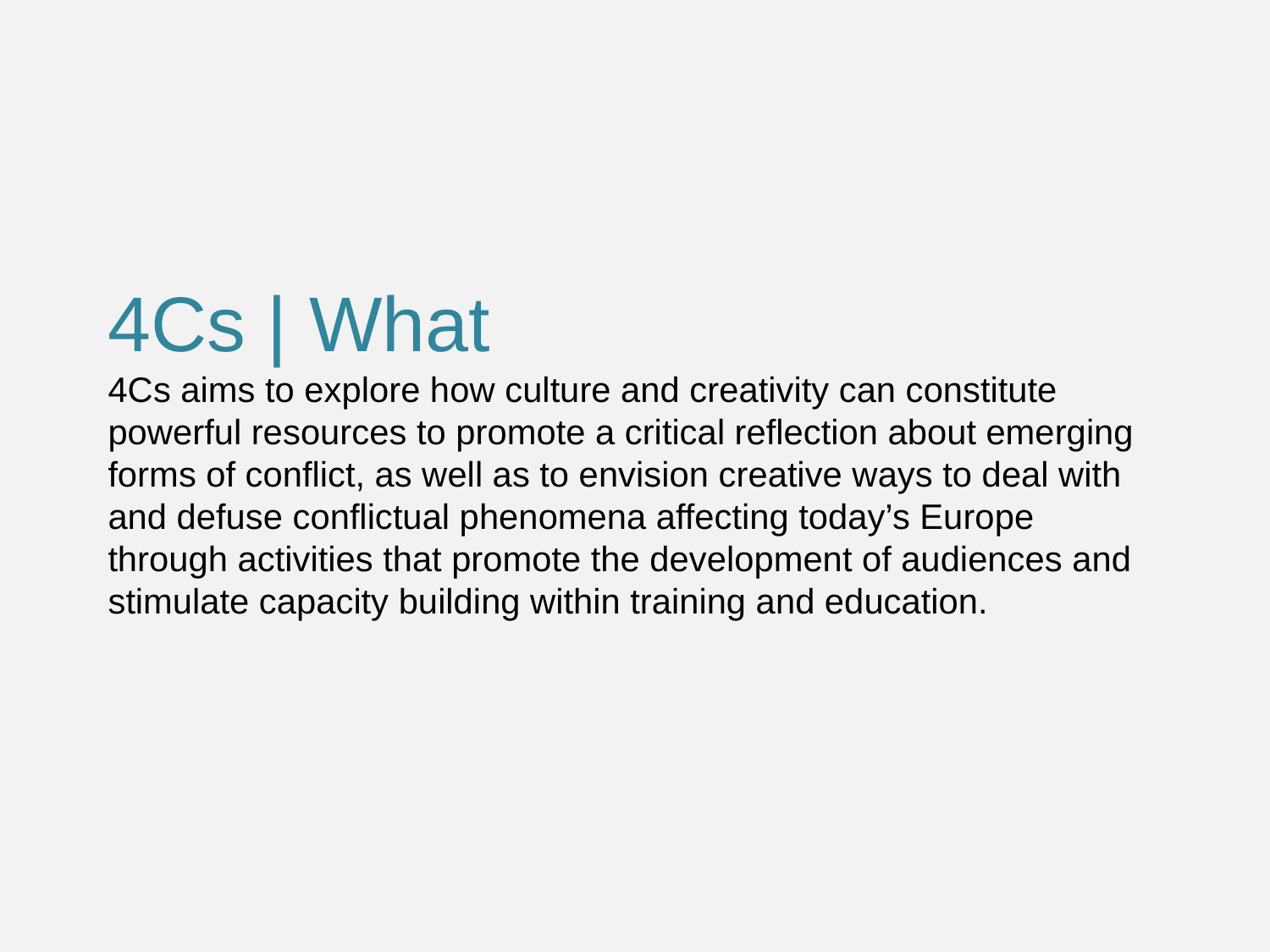

# 4Cs | What 4Cs aims to explore how culture and creativity can constitute powerful resources to promote a critical reflection about emerging forms of conflict, as well as to envision creative ways to deal with and defuse conflictual phenomena affecting today’s Europe through activities that promote the development of audiences and stimulate capacity building within training and education.